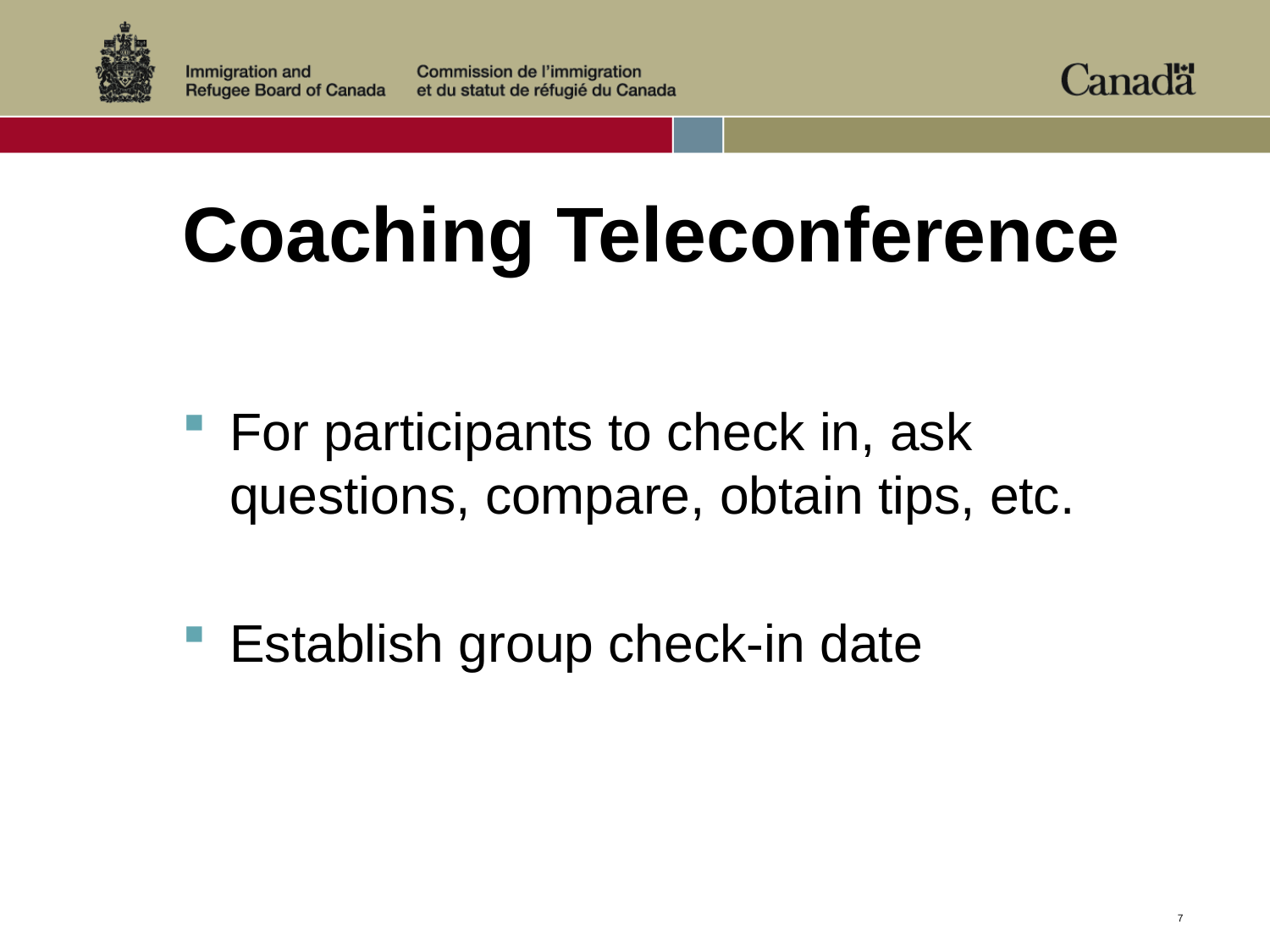

# Coaching Teleconference
For participants to check in, ask questions, compare, obtain tips, etc.

Establish group check-in date
7